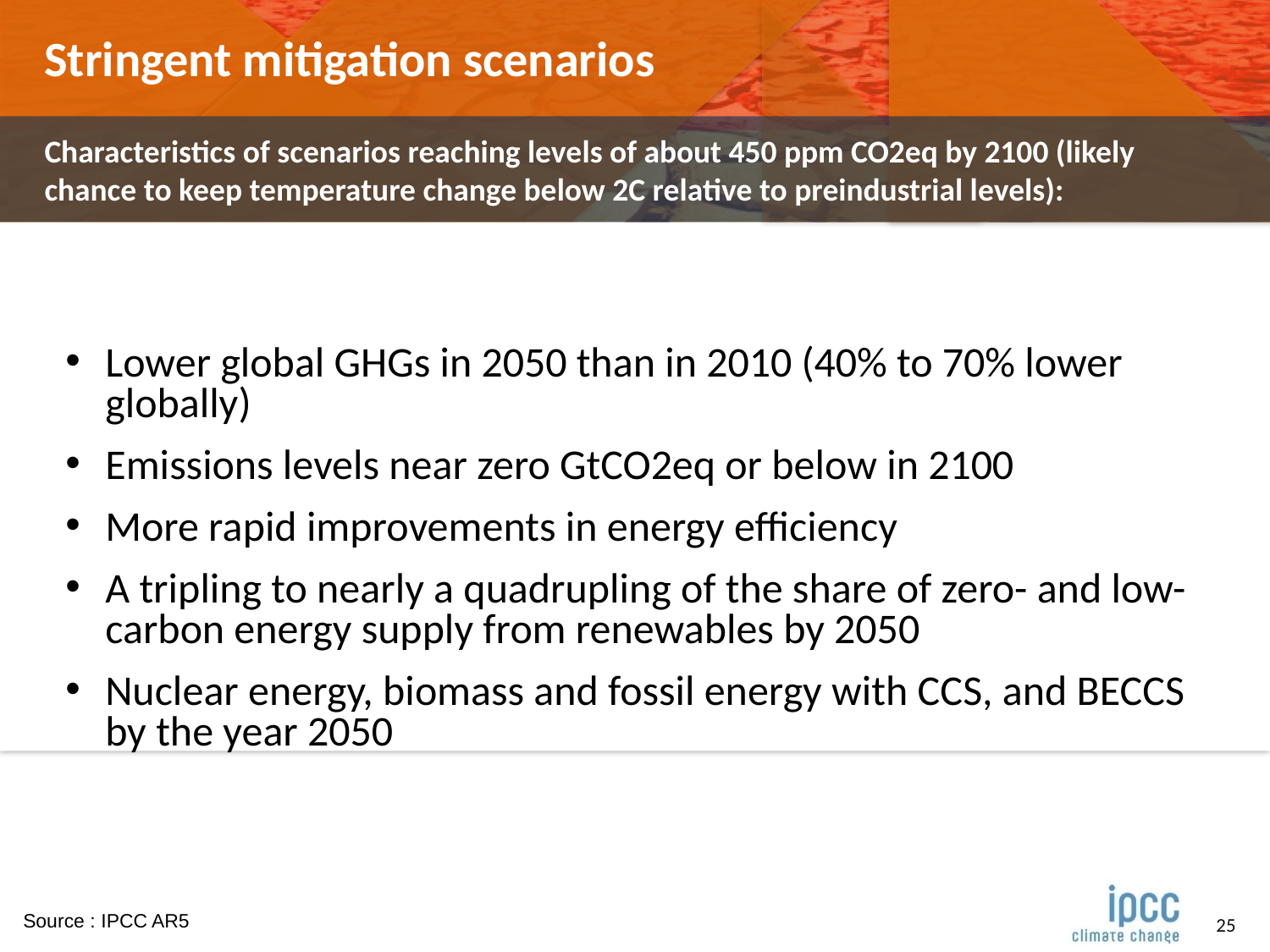

Stringent mitigation scenarios
Characteristics of scenarios reaching levels of about 450 ppm CO2eq by 2100 (likely chance to keep temperature change below 2C relative to preindustrial levels):
Lower global GHGs in 2050 than in 2010 (40% to 70% lower globally)
Emissions levels near zero GtCO2eq or below in 2100
More rapid improvements in energy efficiency
A tripling to nearly a quadrupling of the share of zero- and low-carbon energy supply from renewables by 2050
Nuclear energy, biomass and fossil energy with CCS, and BECCS by the year 2050
Source : IPCC AR5